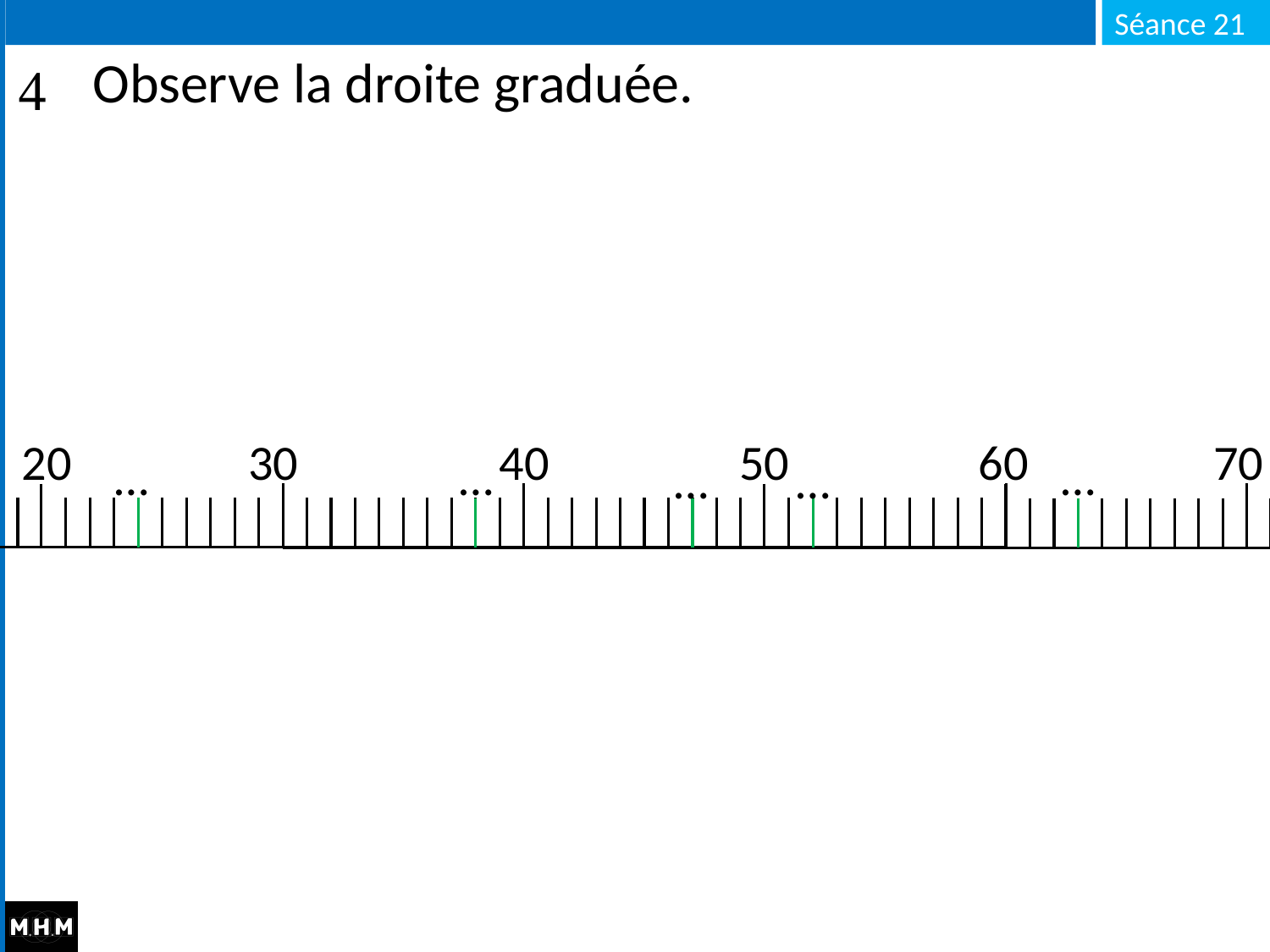

# Observe la droite graduée.
20
30
40
50
60
70
…
…
…
…
…